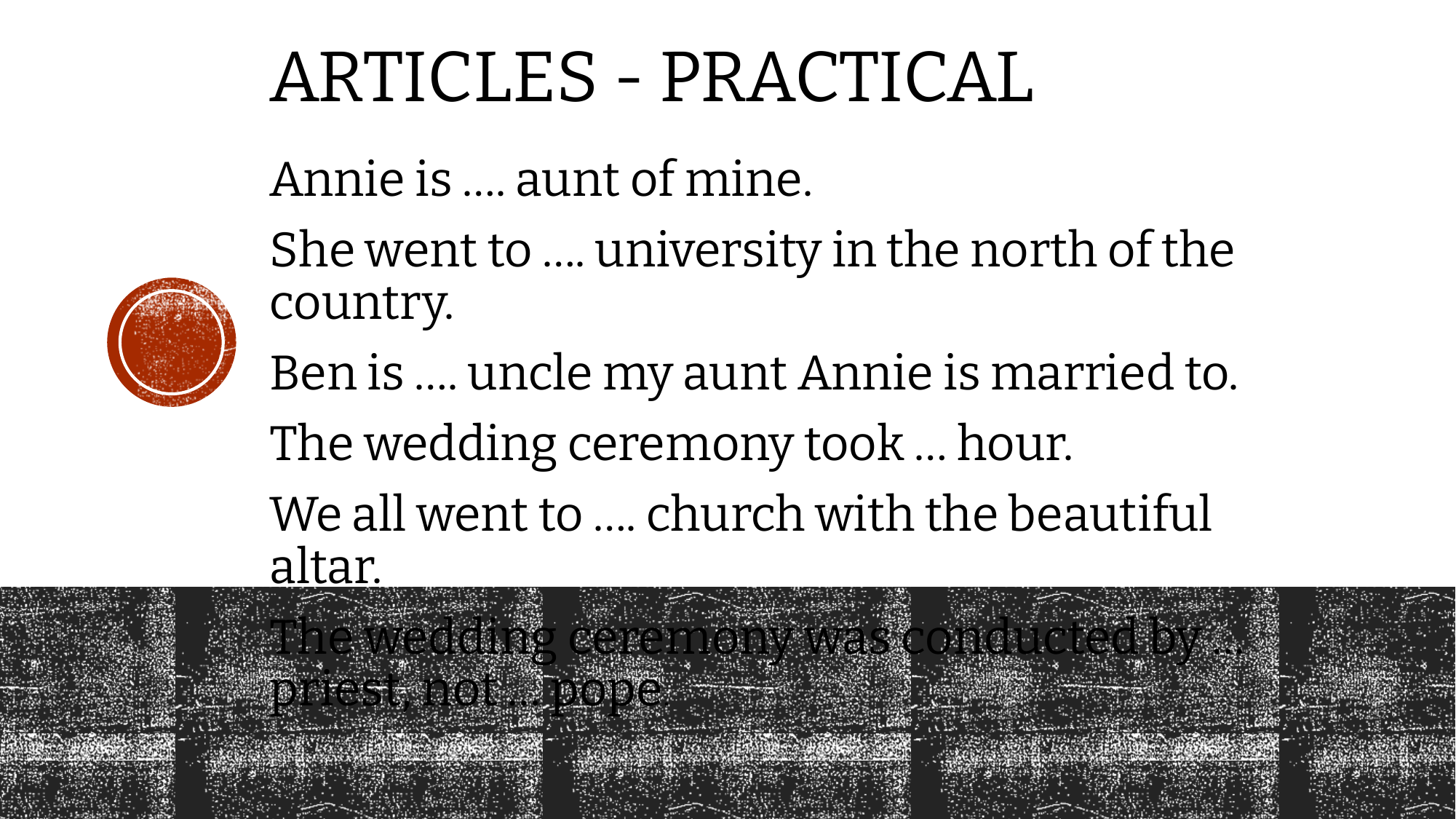

# Articles - practical
Annie is …. aunt of mine.
She went to …. university in the north of the country.
Ben is …. uncle my aunt Annie is married to.
The wedding ceremony took … hour.
We all went to …. church with the beautiful altar.
The wedding ceremony was conducted by … priest, not … pope.